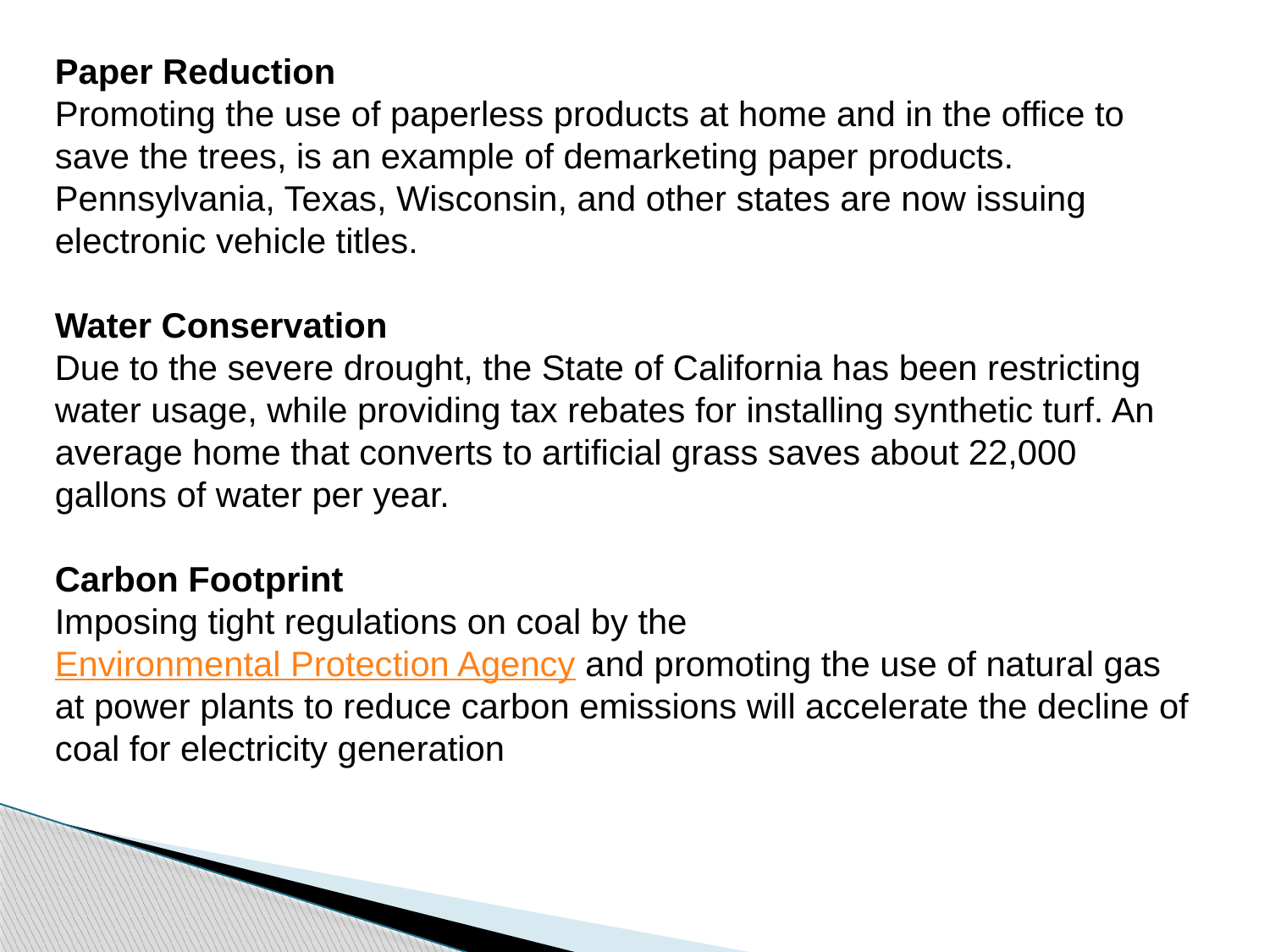

Paper Reduction
Promoting the use of paperless products at home and in the office to save the trees, is an example of demarketing paper products. Pennsylvania, Texas, Wisconsin, and other states are now issuing electronic vehicle titles.

Water Conservation
Due to the severe drought, the State of California has been restricting water usage, while providing tax rebates for installing synthetic turf. An average home that converts to artificial grass saves about 22,000 gallons of water per year.

Carbon Footprint
Imposing tight regulations on coal by the Environmental Protection Agency and promoting the use of natural gas at power plants to reduce carbon emissions will accelerate the decline of coal for electricity generation